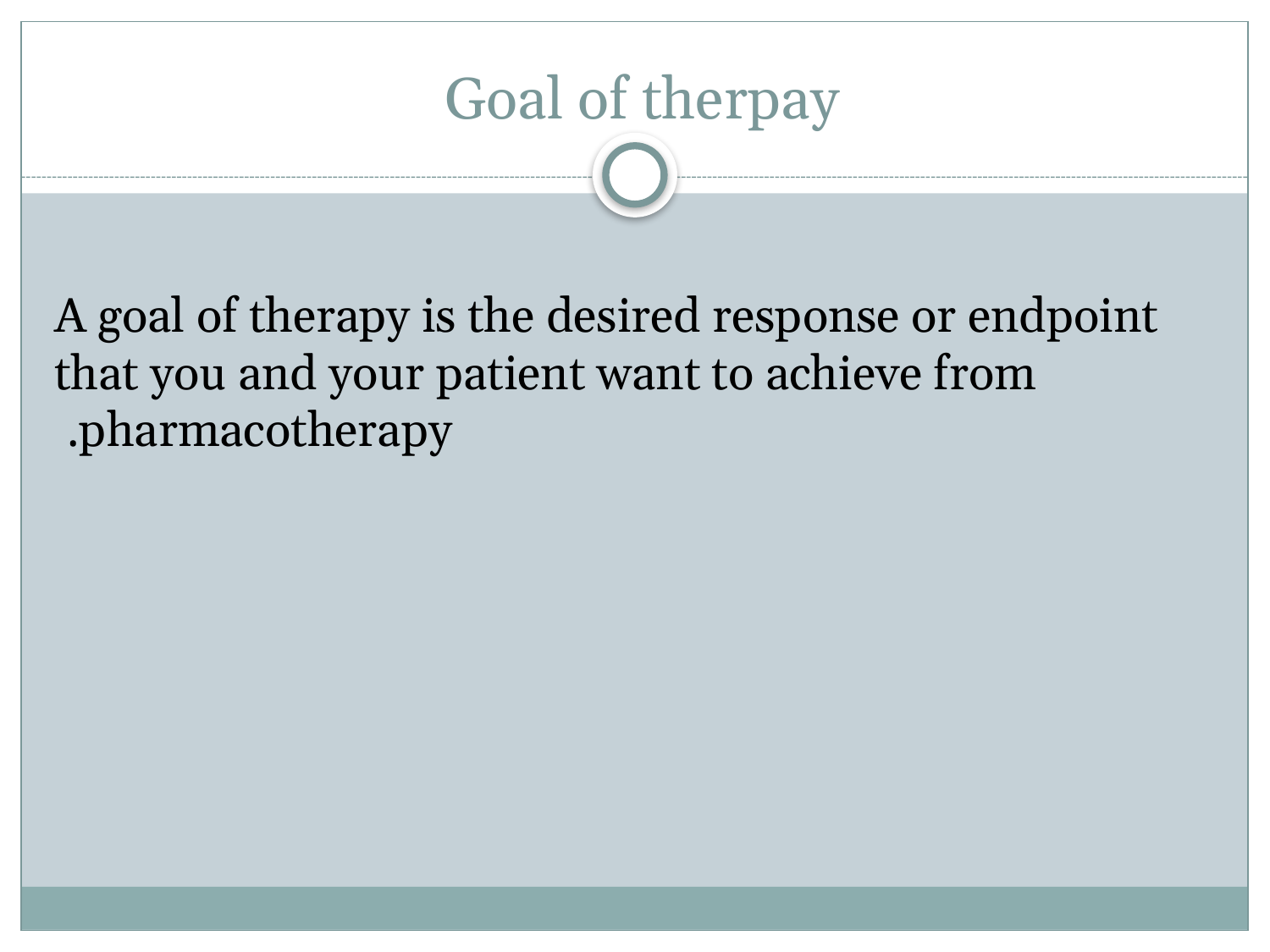

# Goal of therpay

 A goal of therapy is the desired response or endpoint that you and your patient want to achieve from pharmacotherapy.